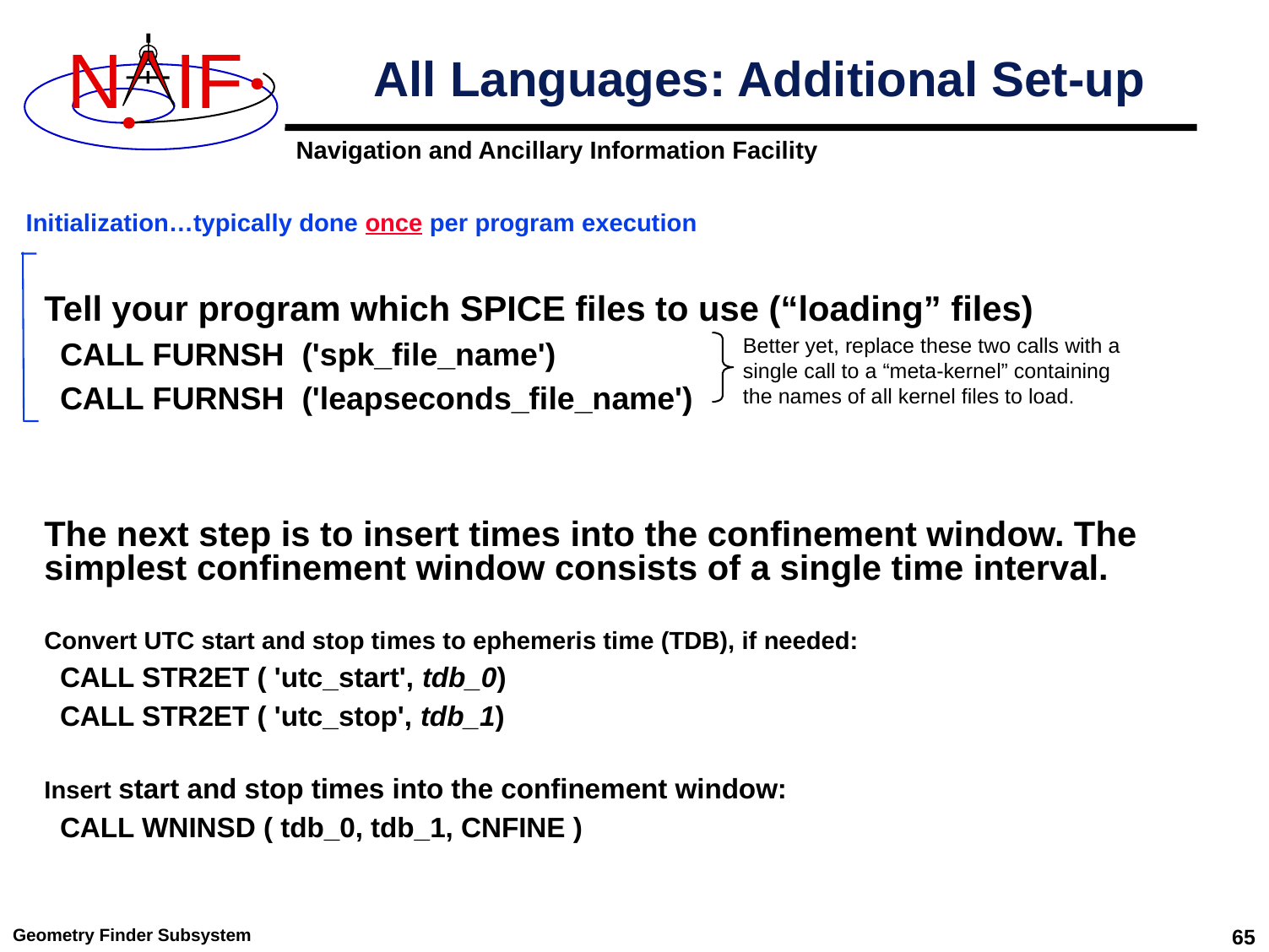

# All Languages: Additional Set-up

Tell your program which SPICE files to use (“loading” files)
CALL FURNSH  ('spk_file_name')
CALL FURNSH  ('leapseconds_file_name')

The next step is to insert times into the confinement window. The simplest confinement window consists of a single time interval.

Convert UTC start and stop times to ephemeris time (TDB), if needed:
CALL STR2ET ( 'utc_start', tdb_0)
CALL STR2ET ( 'utc_stop', tdb_1)

Insert start and stop times into the confinement window:
CALL WNINSD ( tdb_0, tdb_1, CNFINE )

Initialization…typically done once per program execution

Better yet, replace these two calls with a single call to a “meta-kernel” containing the names of all kernel files to load.

Geometry Finder Subsystem
65